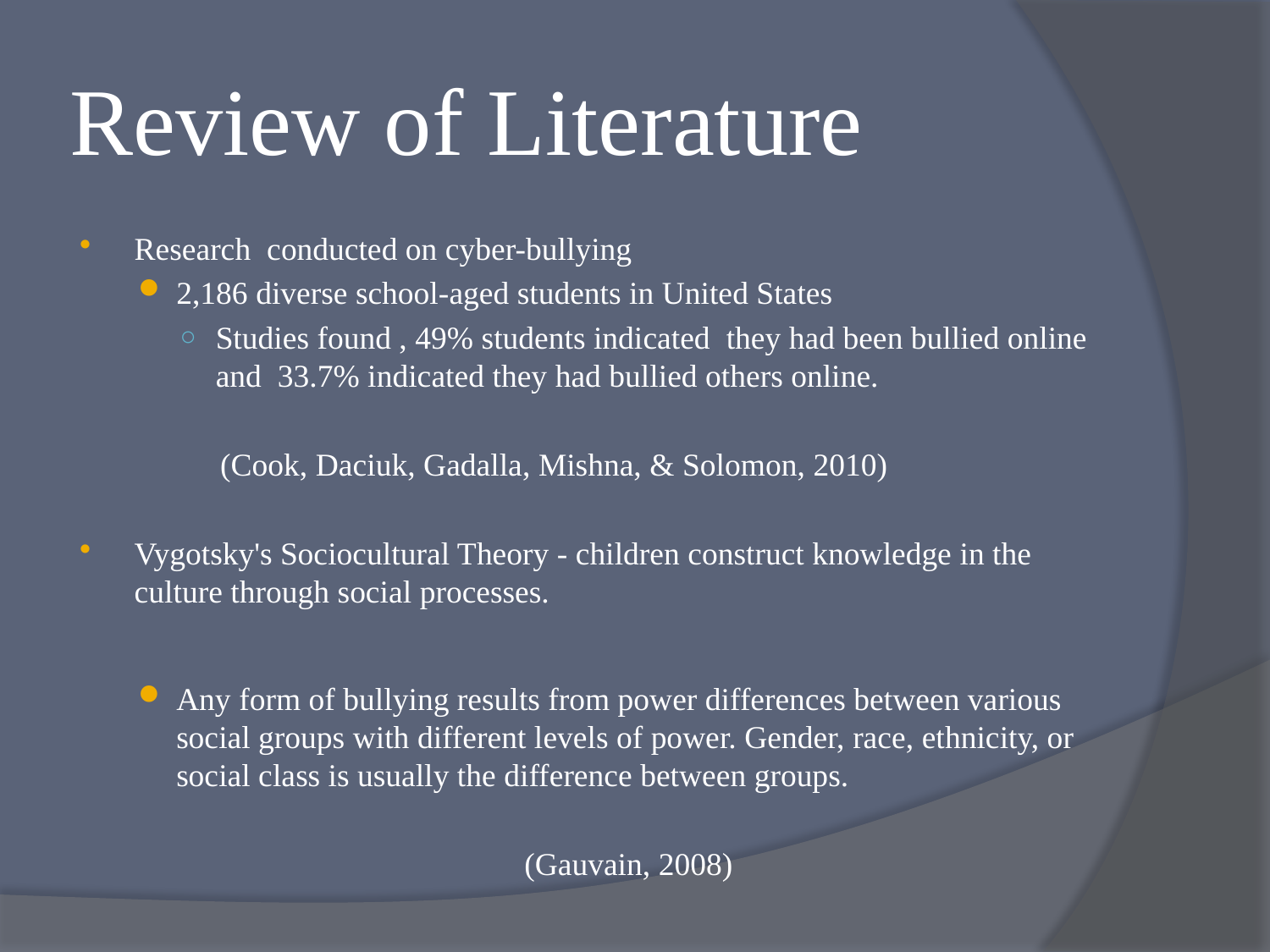

# Review of Literature
Research  conducted on cyber-bullying
2,186 diverse school-aged students in United States
Studies found , 49% students indicated  they had been bullied online and  33.7% indicated they had bullied others online.

     (Cook, Daciuk, Gadalla, Mishna, & Solomon, 2010)

Vygotsky's Sociocultural Theory - children construct knowledge in the culture through social processes.

Any form of bullying results from power differences between various social groups with different levels of power. Gender, race, ethnicity, or social class is usually the difference between groups.

                                                (Gauvain, 2008)